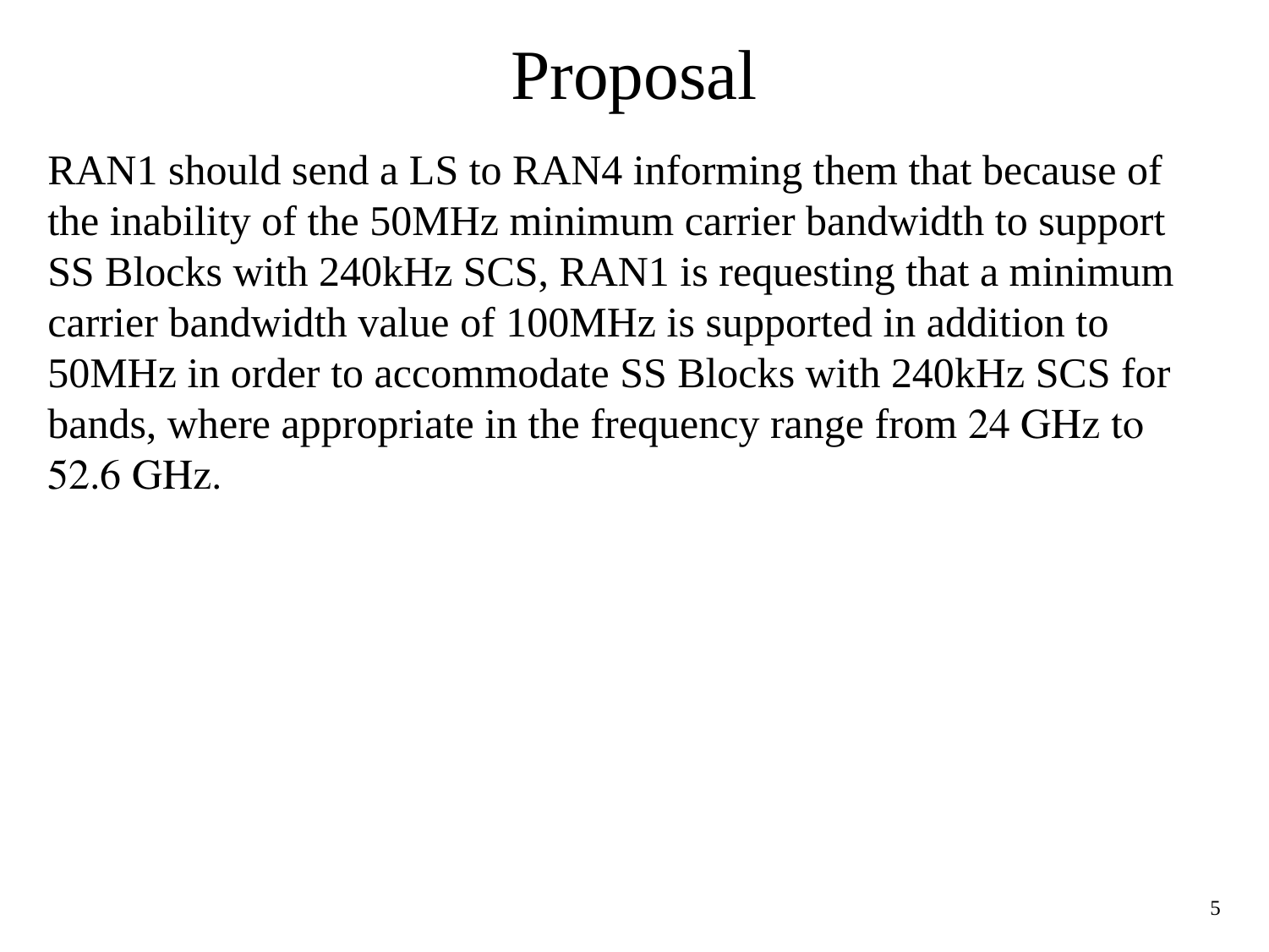

# Proposal
RAN1 should send a LS to RAN4 informing them that because of the inability of the 50MHz minimum carrier bandwidth to support SS Blocks with 240kHz SCS, RAN1 is requesting that a minimum carrier bandwidth value of 100MHz is supported in addition to 50MHz in order to accommodate SS Blocks with 240kHz SCS for bands, where appropriate in the frequency range from 24 GHz to 52.6 GHz.
5